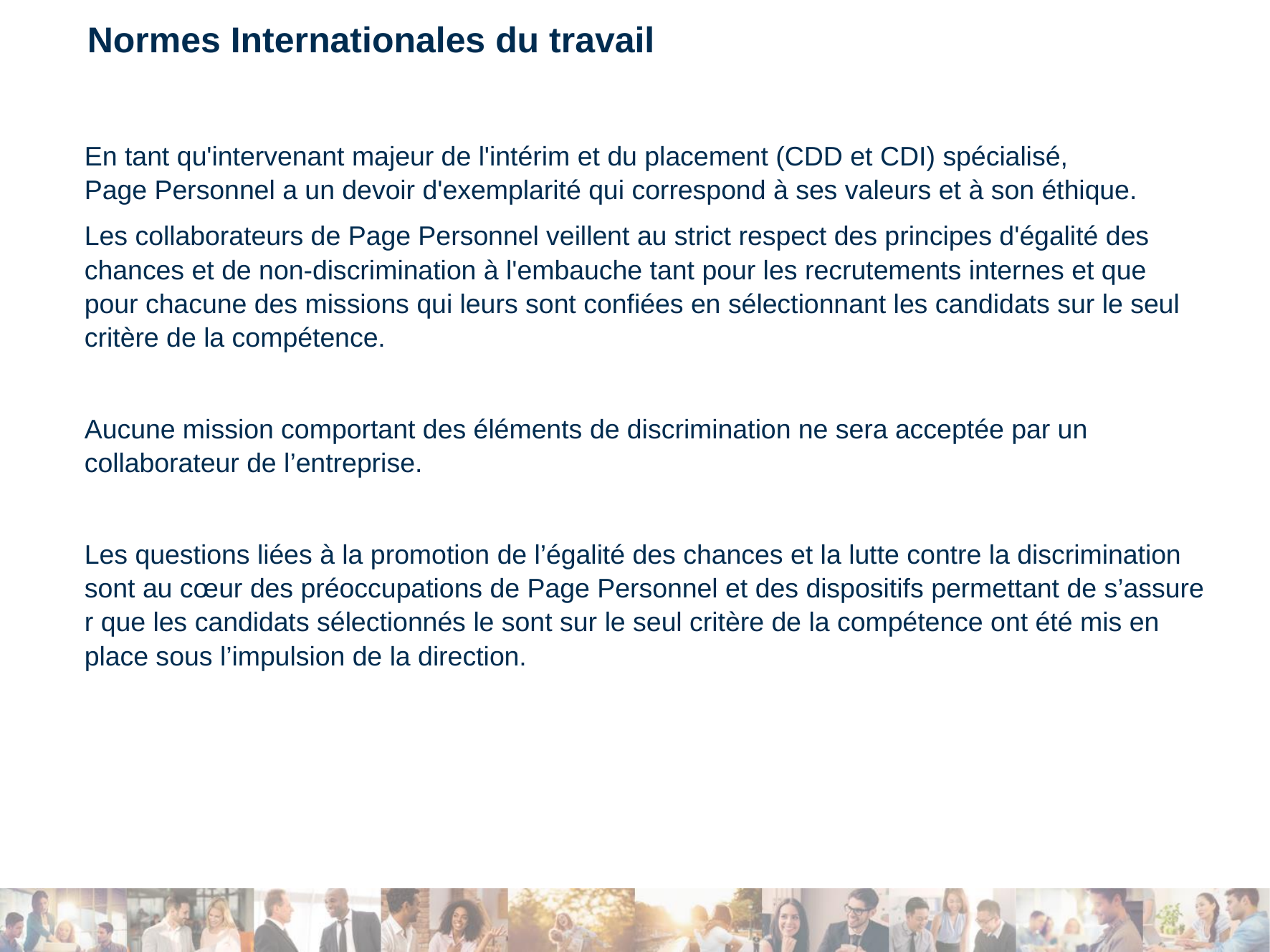

# Normes Internationales du travail
En tant qu'intervenant majeur de l'intérim et du placement (CDD et CDI) spécialisé, Page Personnel a un devoir d'exemplarité qui correspond à ses valeurs et à son éthique.
Les collaborateurs de Page Personnel veillent au strict respect des principes d'égalité des chances et de non-discrimination à l'embauche tant pour les recrutements internes et que pour chacune des missions qui leurs sont confiées en sélectionnant les candidats sur le seul critère de la compétence.

Aucune mission comportant des éléments de discrimination ne sera acceptée par un collaborateur de l’entreprise.

Les questions liées à la promotion de l’égalité des chances et la lutte contre la discrimination sont au cœur des préoccupations de Page Personnel et des dispositifs permettant de s’assurer que les candidats sélectionnés le sont sur le seul critère de la compétence ont été mis en place sous l’impulsion de la direction.